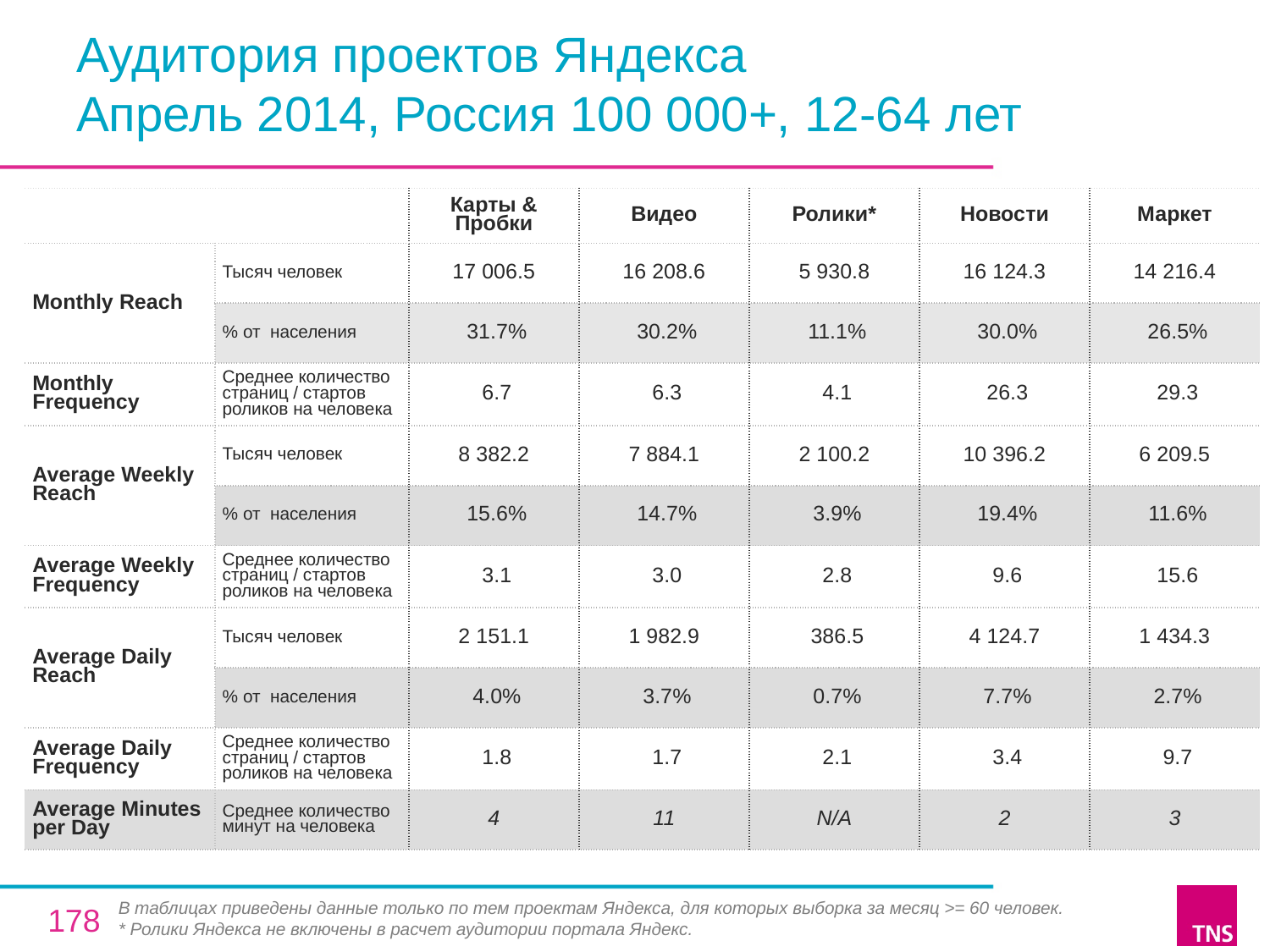

# Аудитория проектов Яндекса Апрель 2014, Россия 100 000+, 12-64 лет
|  |  | Карты & Пробки | Видео | Ролики\* | Новости | Маркет |
| --- | --- | --- | --- | --- | --- | --- |
| Monthly Reach | Тысяч человек | 17 006.5 | 16 208.6 | 5 930.8 | 16 124.3 | 14 216.4 |
|  | % от населения | 31.7% | 30.2% | 11.1% | 30.0% | 26.5% |
| Monthly Frequency | Среднее количество страниц / стартов роликов на человека | 6.7 | 6.3 | 4.1 | 26.3 | 29.3 |
| Average Weekly Reach | Тысяч человек | 8 382.2 | 7 884.1 | 2 100.2 | 10 396.2 | 6 209.5 |
|  | % от населения | 15.6% | 14.7% | 3.9% | 19.4% | 11.6% |
| Average Weekly Frequency | Среднее количество страниц / стартов роликов на человека | 3.1 | 3.0 | 2.8 | 9.6 | 15.6 |
| Average Daily Reach | Тысяч человек | 2 151.1 | 1 982.9 | 386.5 | 4 124.7 | 1 434.3 |
|  | % от населения | 4.0% | 3.7% | 0.7% | 7.7% | 2.7% |
| Average Daily Frequency | Среднее количество страниц / стартов роликов на человека | 1.8 | 1.7 | 2.1 | 3.4 | 9.7 |
| Average Minutes per Day | Среднее количество минут на человека | 4 | 11 | N/A | 2 | 3 |
В таблицах приведены данные только по тем проектам Яндекса, для которых выборка за месяц >= 60 человек.
* Ролики Яндекса не включены в расчет аудитории портала Яндекс.
178